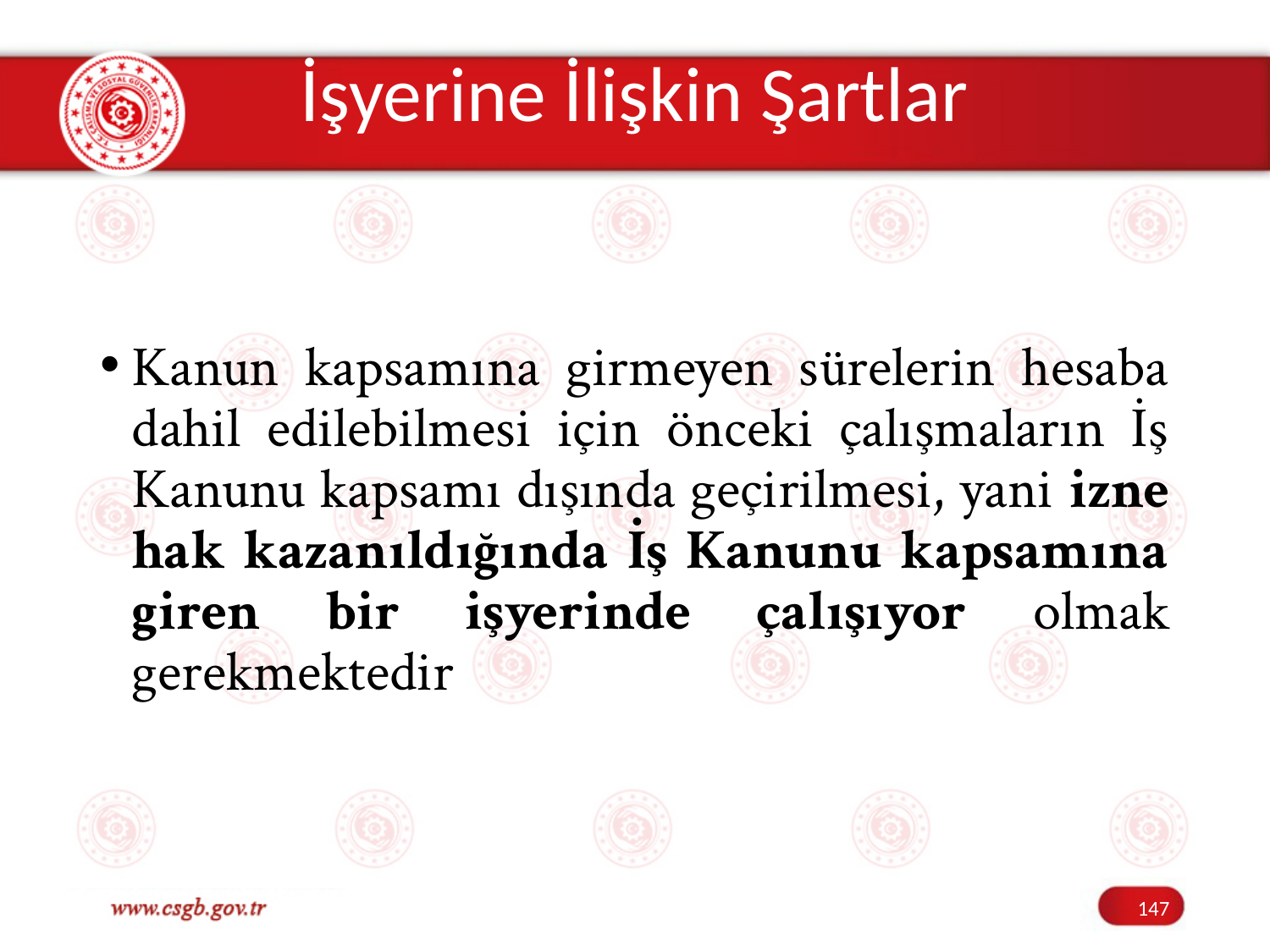

# İşyerine İlişkin Şartlar

Kanun kapsamına girmeyen sürelerin hesaba dahil edilebilmesi için önceki çalışmaların İş Kanunu kapsamı dışında geçirilmesi, yani izne hak kazanıldığında İş Kanunu kapsamına giren bir işyerinde çalışıyor olmak gerekmektedir

147